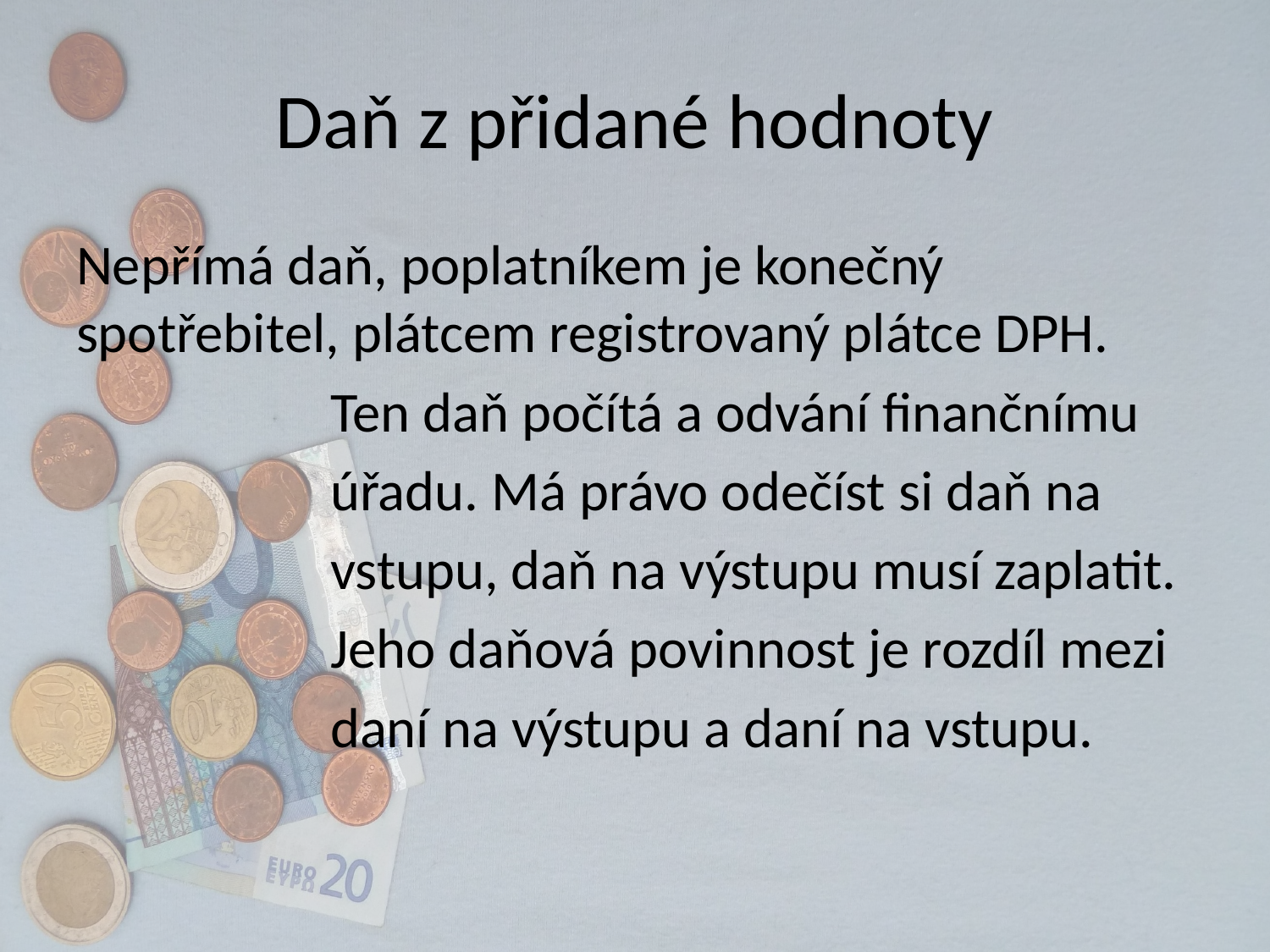

# Daň z přidané hodnoty
Nepřímá daň, poplatníkem je konečný spotřebitel, plátcem registrovaný plátce DPH.
		Ten daň počítá a odvání finančnímu
		úřadu. Má právo odečíst si daň na
		vstupu, daň na výstupu musí zaplatit.
		Jeho daňová povinnost je rozdíl mezi
		daní na výstupu a daní na vstupu.